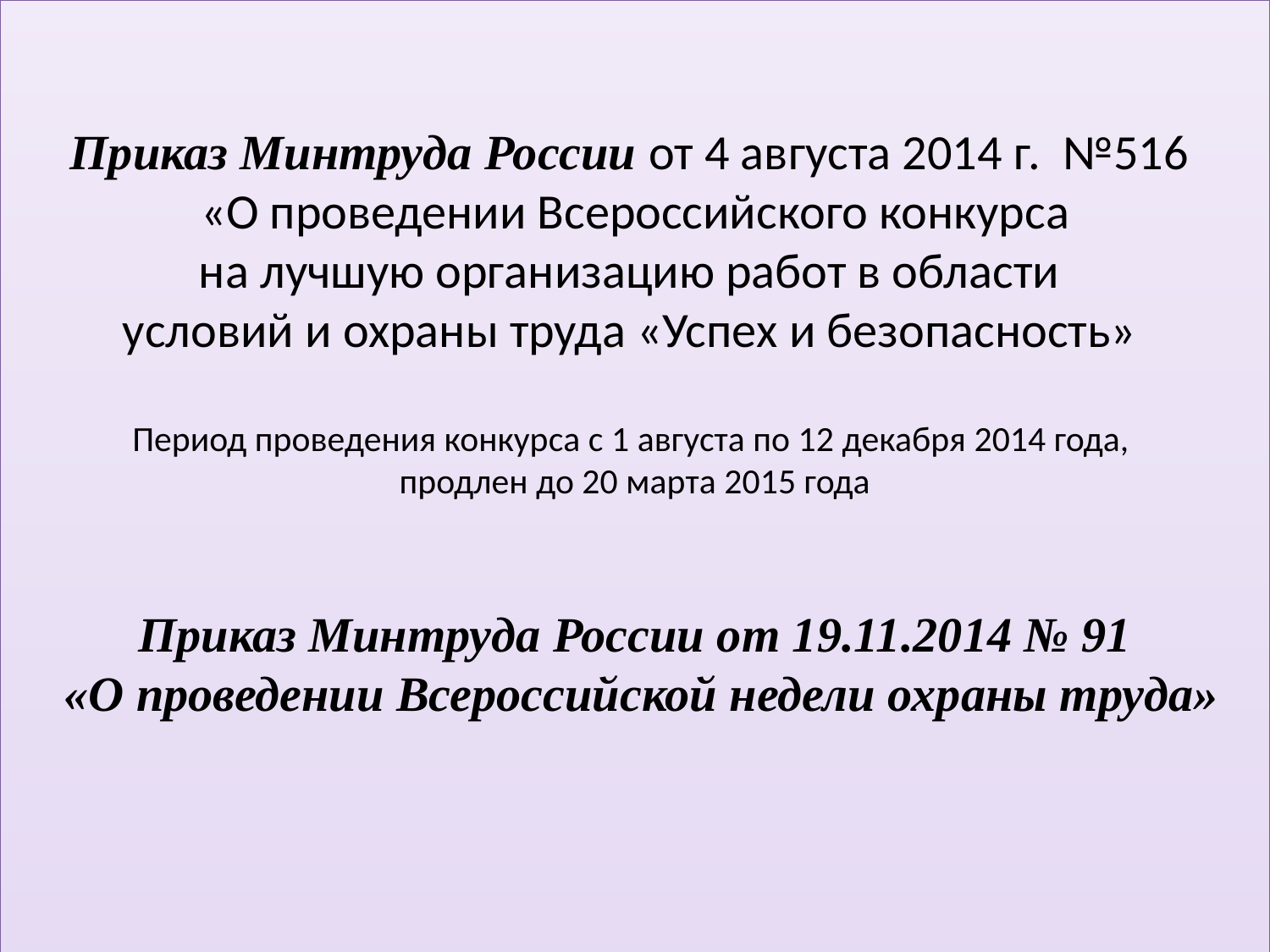

Приказ Минтруда России от 4 августа 2014 г.  №516
 «О проведении Всероссийского конкурса
на лучшую организацию работ в области
условий и охраны труда «Успех и безопасность»

Период проведения конкурса с 1 августа по 12 декабря 2014 года,
продлен до 20 марта 2015 года

Приказ Минтруда России от 19.11.2014 № 91
 «О проведении Всероссийской недели охраны труда»

7